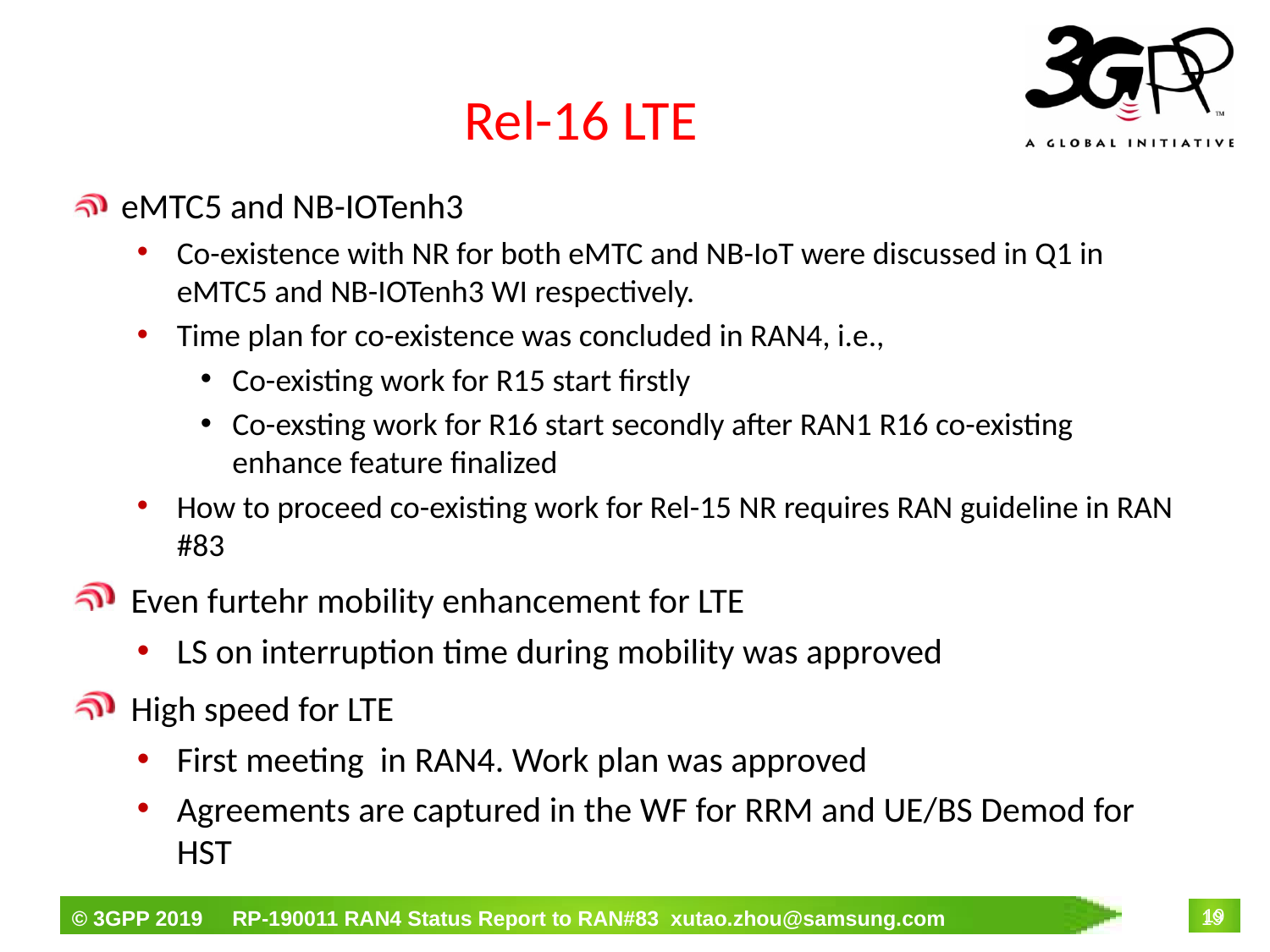

# Rel-16 LTE
eMTC5 and NB-IOTenh3
Co-existence with NR for both eMTC and NB-IoT were discussed in Q1 in eMTC5 and NB-IOTenh3 WI respectively.
Time plan for co-existence was concluded in RAN4, i.e.,
Co-existing work for R15 start firstly
Co-exsting work for R16 start secondly after RAN1 R16 co-existing enhance feature finalized
How to proceed co-existing work for Rel-15 NR requires RAN guideline in RAN #83
 Even furtehr mobility enhancement for LTE
LS on interruption time during mobility was approved
 High speed for LTE
First meeting  in RAN4. Work plan was approved
Agreements are captured in the WF for RRM and UE/BS Demod for HST

19